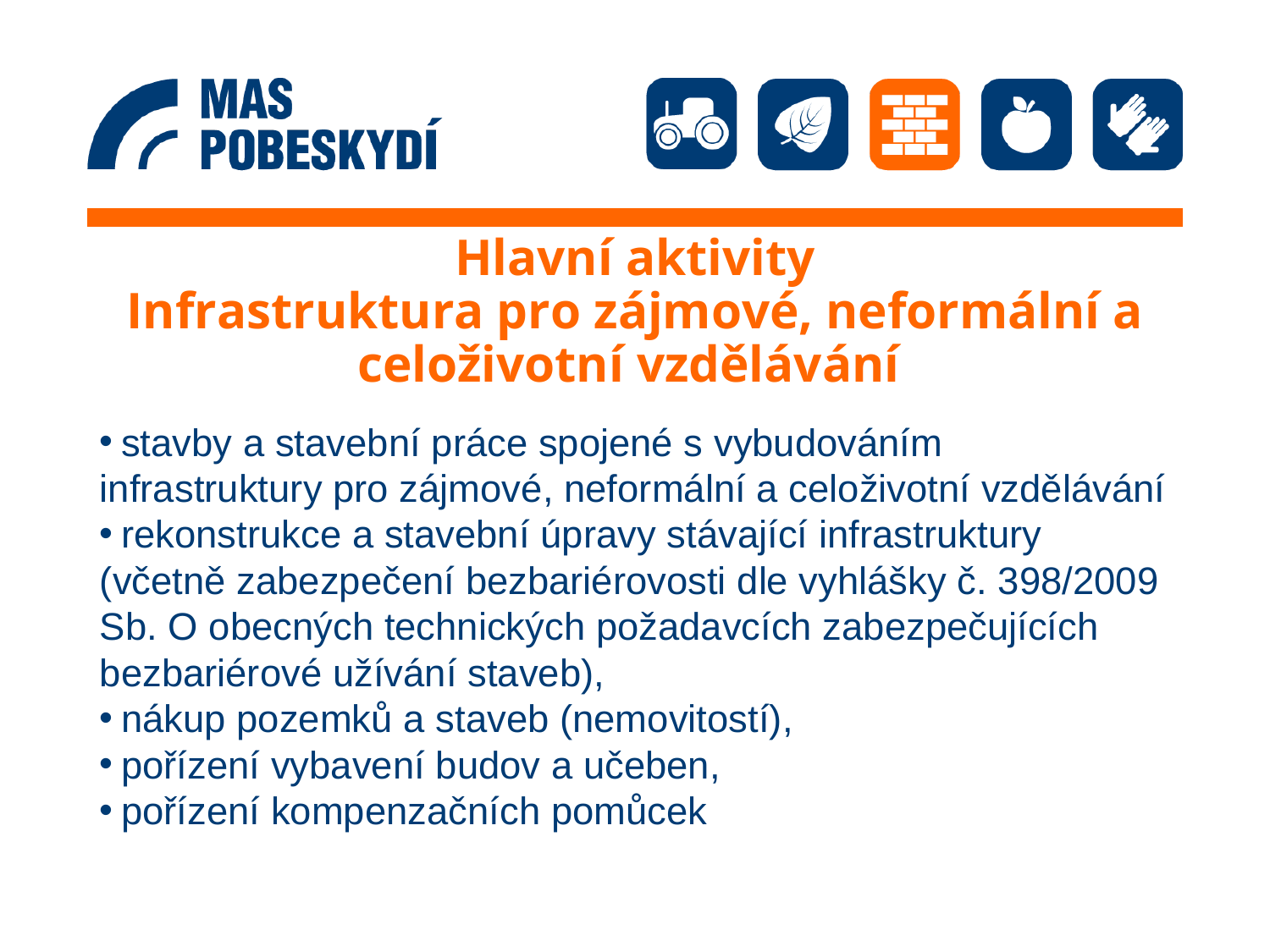

# Hlavní aktivity Infrastruktura pro zájmové, neformální a celoživotní vzdělávání
 stavby a stavební práce spojené s vybudováním infrastruktury pro zájmové, neformální a celoživotní vzdělávání
 rekonstrukce a stavební úpravy stávající infrastruktury (včetně zabezpečení bezbariérovosti dle vyhlášky č. 398/2009 Sb. O obecných technických požadavcích zabezpečujících bezbariérové užívání staveb),
 nákup pozemků a staveb (nemovitostí),
 pořízení vybavení budov a učeben,
 pořízení kompenzačních pomůcek